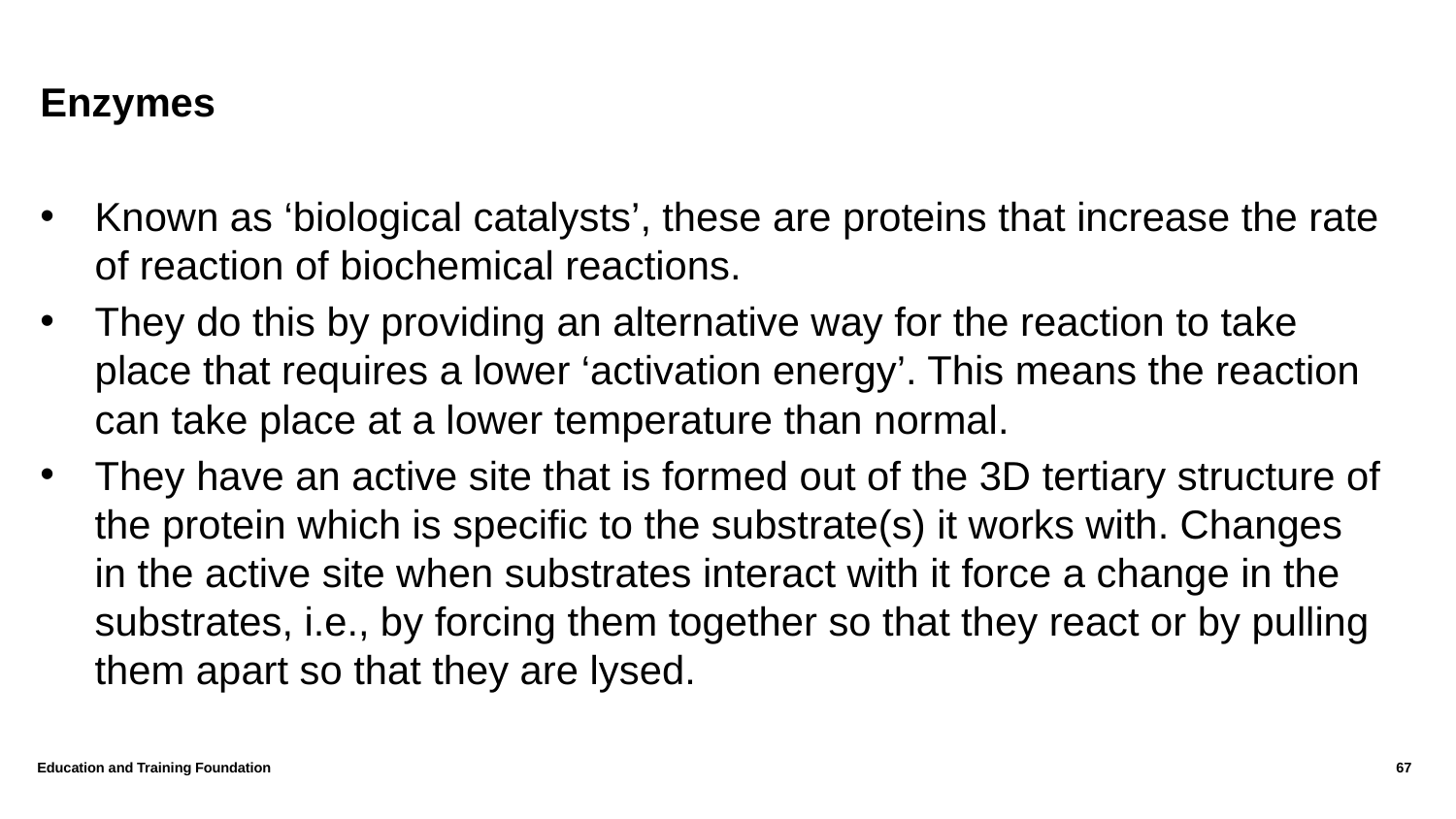

# Enzymes
Known as ‘biological catalysts’, these are proteins that increase the rate of reaction of biochemical reactions.
They do this by providing an alternative way for the reaction to take place that requires a lower ‘activation energy’. This means the reaction can take place at a lower temperature than normal.
They have an active site that is formed out of the 3D tertiary structure of the protein which is specific to the substrate(s) it works with. Changes in the active site when substrates interact with it force a change in the substrates, i.e., by forcing them together so that they react or by pulling them apart so that they are lysed.
Education and Training Foundation
67